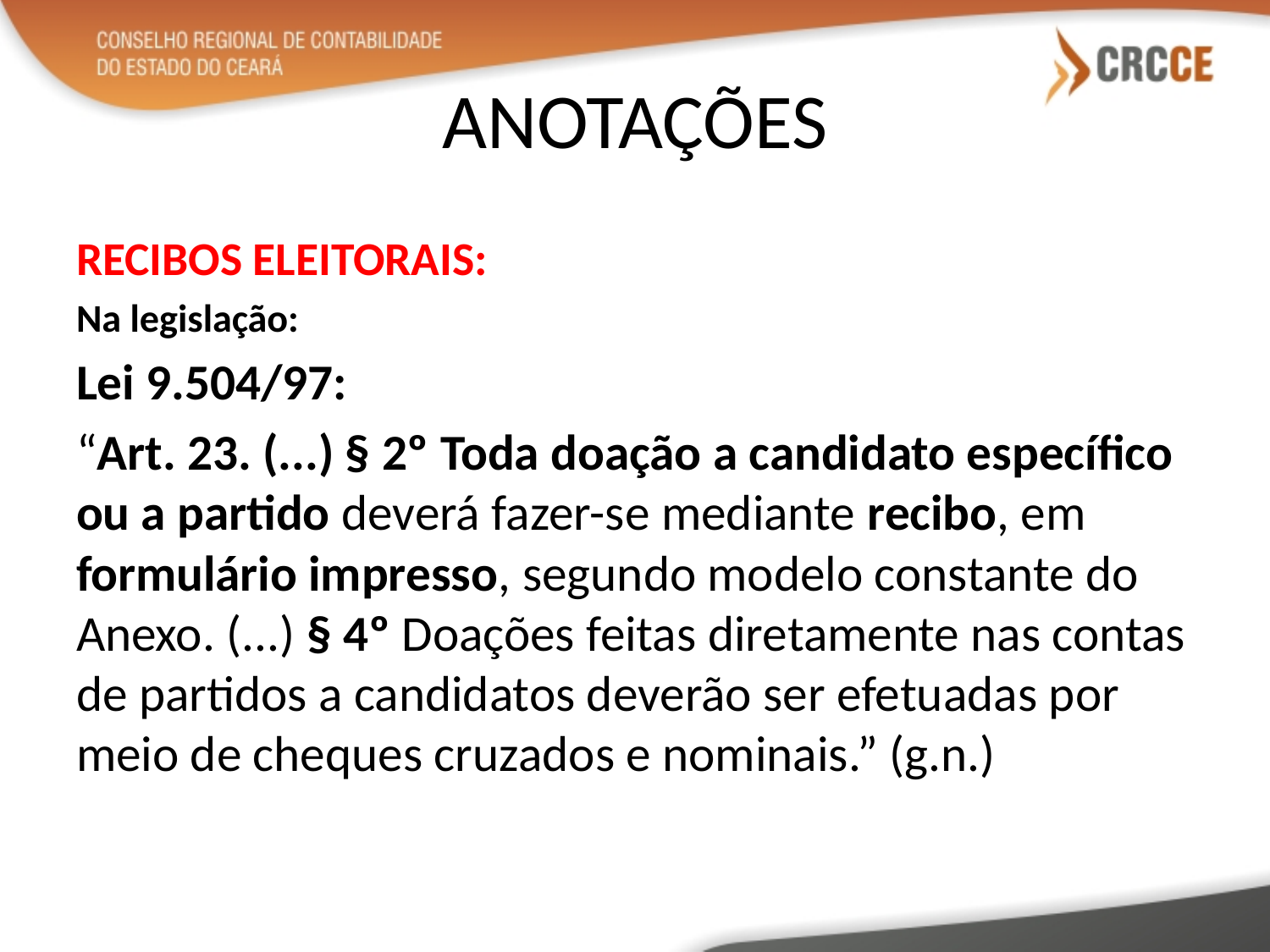

# ANOTAÇÕES
RECIBOS ELEITORAIS:
Na legislação:
Lei 9.504/97:
“Art. 23. (...) § 2º Toda doação a candidato específico ou a partido deverá fazer-se mediante recibo, em formulário impresso, segundo modelo constante do Anexo. (...) § 4º Doações feitas diretamente nas contas de partidos a candidatos deverão ser efetuadas por meio de cheques cruzados e nominais.” (g.n.)